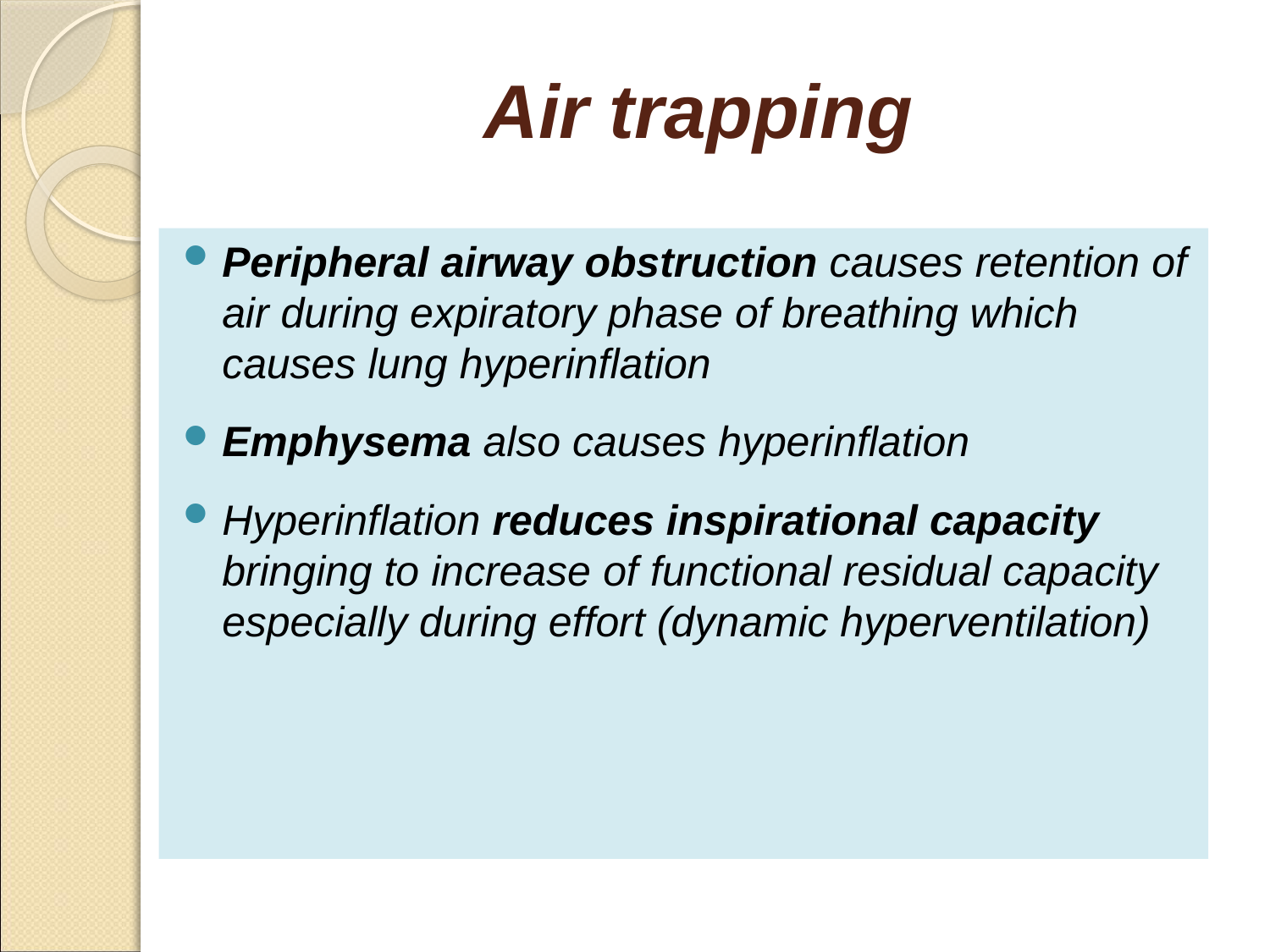

# Air trapping

Peripheral airway obstruction causes retention of air during expiratory phase of breathing which causes lung hyperinflation
Emphysema also causes hyperinflation
Hyperinflation reduces inspirational capacity bringing to increase of functional residual capacity especially during effort (dynamic hyperventilation)